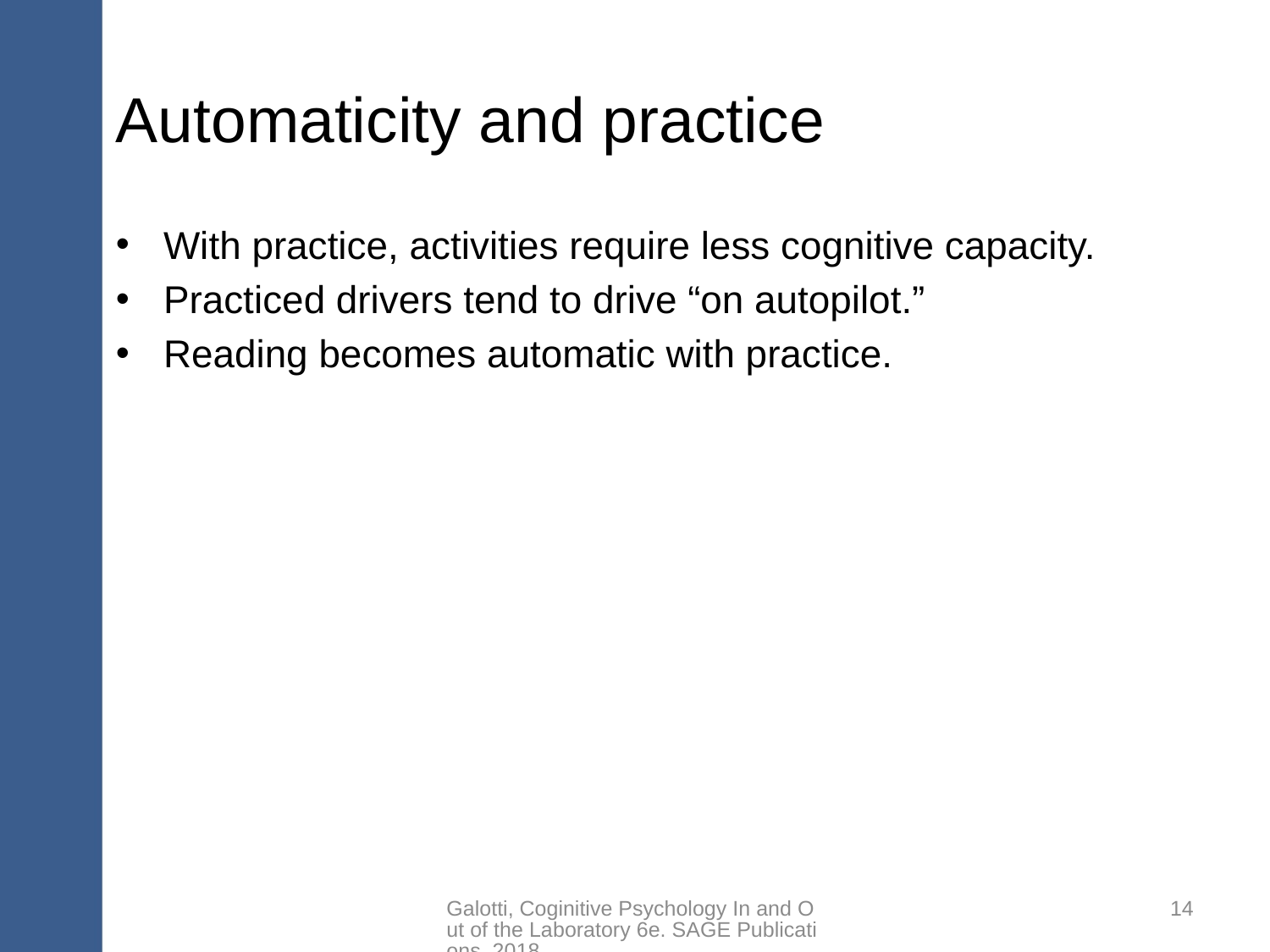

# Automaticity and practice
With practice, activities require less cognitive capacity.
Practiced drivers tend to drive “on autopilot.”
Reading becomes automatic with practice.
Galotti, Coginitive Psychology In and Out of the Laboratory 6e. SAGE Publications, 2018.
14